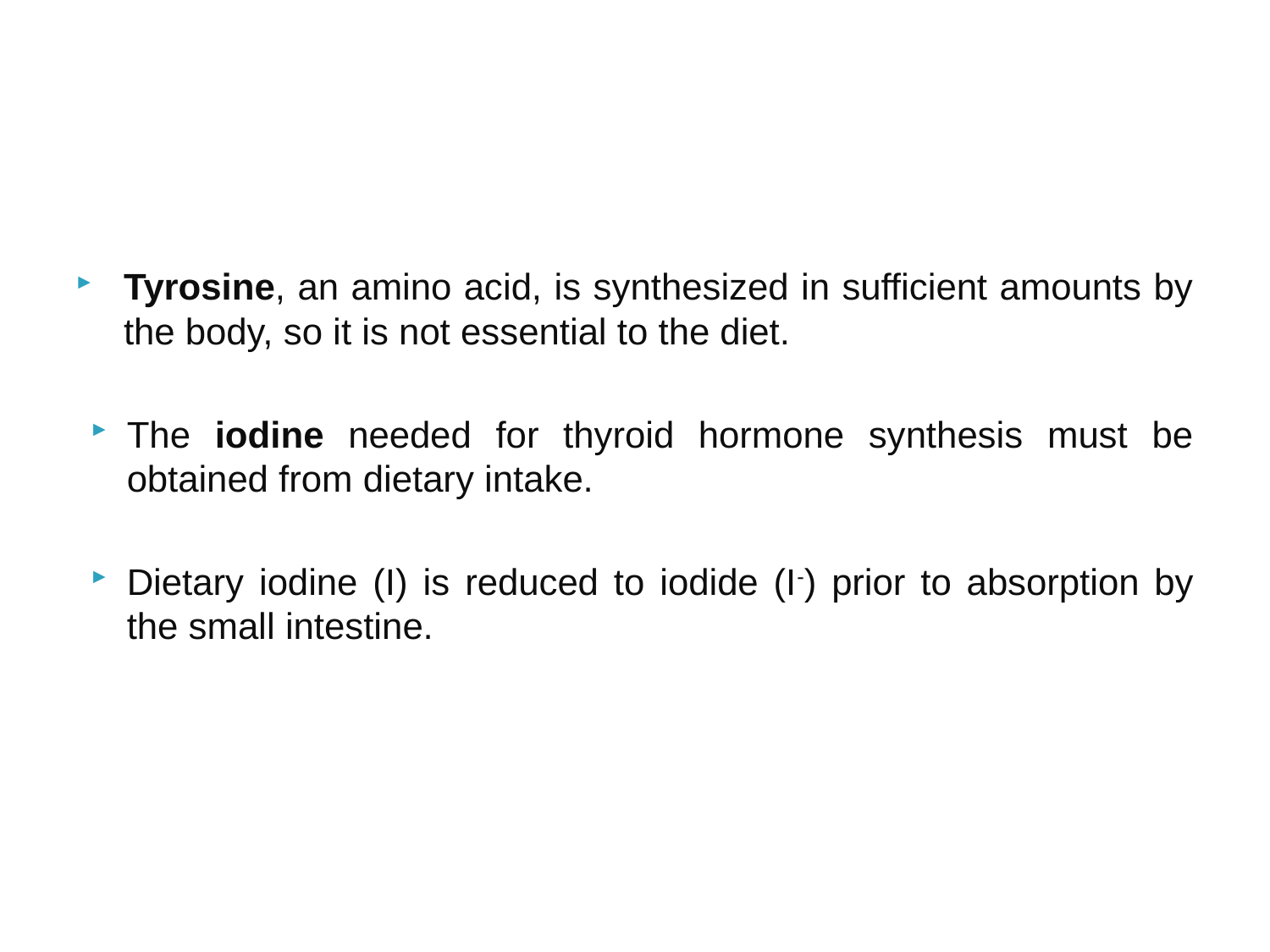

#

Tyrosine, an amino acid, is synthesized in sufficient amounts by the body, so it is not essential to the diet.

The iodine needed for thyroid hormone synthesis must be obtained from dietary intake.

Dietary iodine (I) is reduced to iodide (I-) prior to absorption by the small intestine.